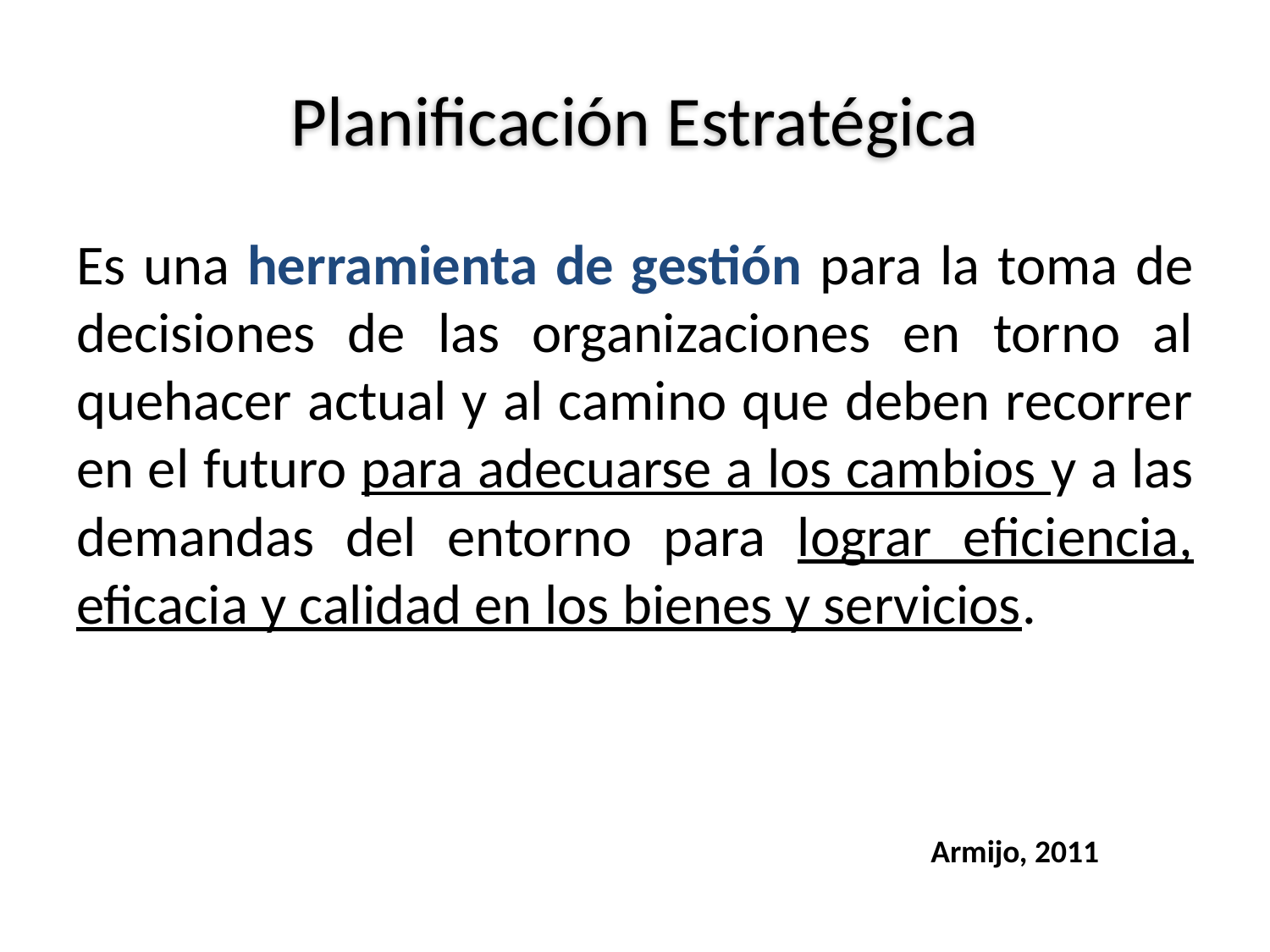

# Planificación Estratégica
Es una herramienta de gestión para la toma de decisiones de las organizaciones en torno al quehacer actual y al camino que deben recorrer en el futuro para adecuarse a los cambios y a las demandas del entorno para lograr eficiencia, eficacia y calidad en los bienes y servicios.
Armijo, 2011